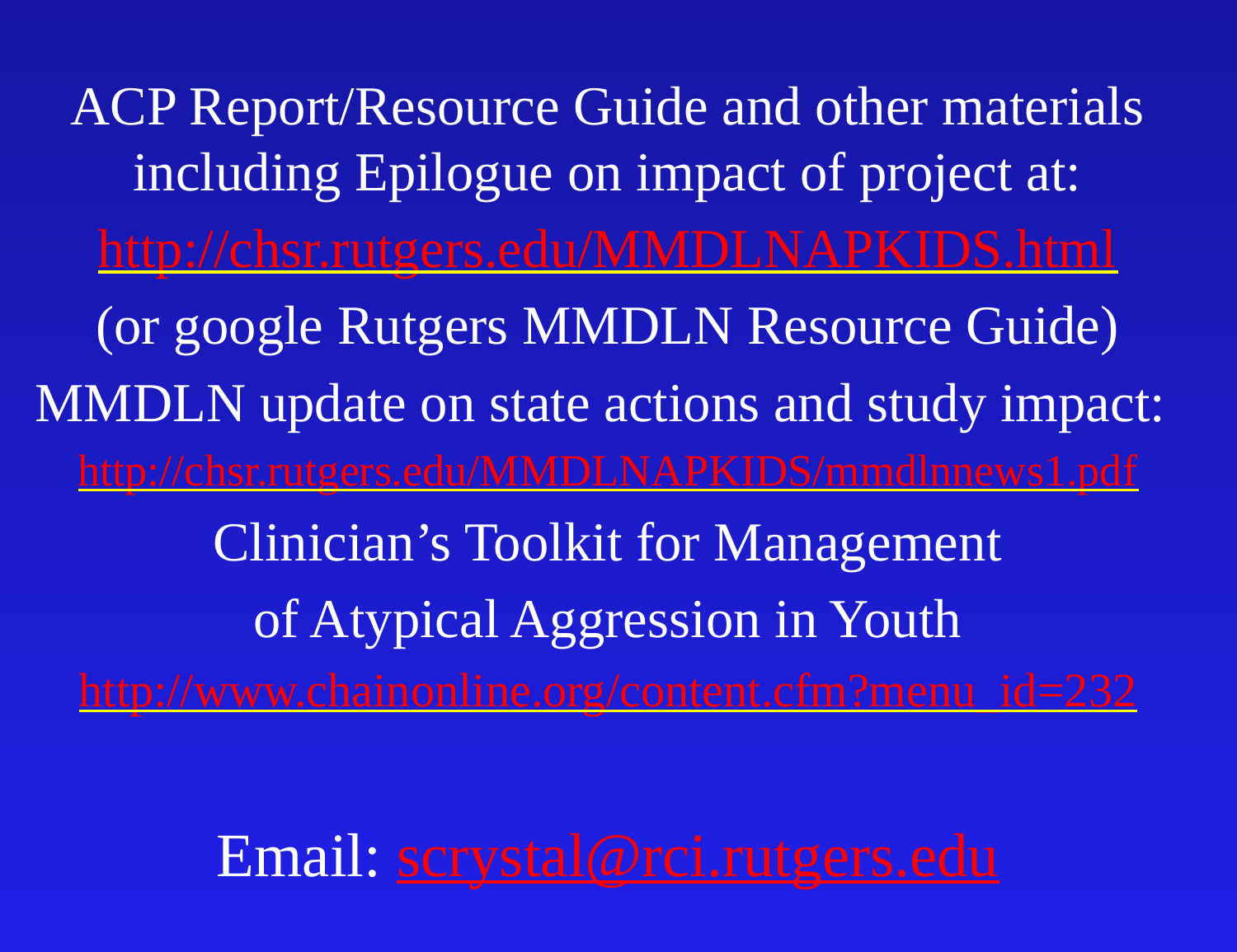

ACP Report/Resource Guide and other materials including Epilogue on impact of project at:
http://chsr.rutgers.edu/MMDLNAPKIDS.html
(or google Rutgers MMDLN Resource Guide)
MMDLN update on state actions and study impact:
http://chsr.rutgers.edu/MMDLNAPKIDS/mmdlnnews1.pdf
Clinician’s Toolkit for Management
of Atypical Aggression in Youth
http://www.chainonline.org/content.cfm?menu_id=232

Email: scrystal@rci.rutgers.edu